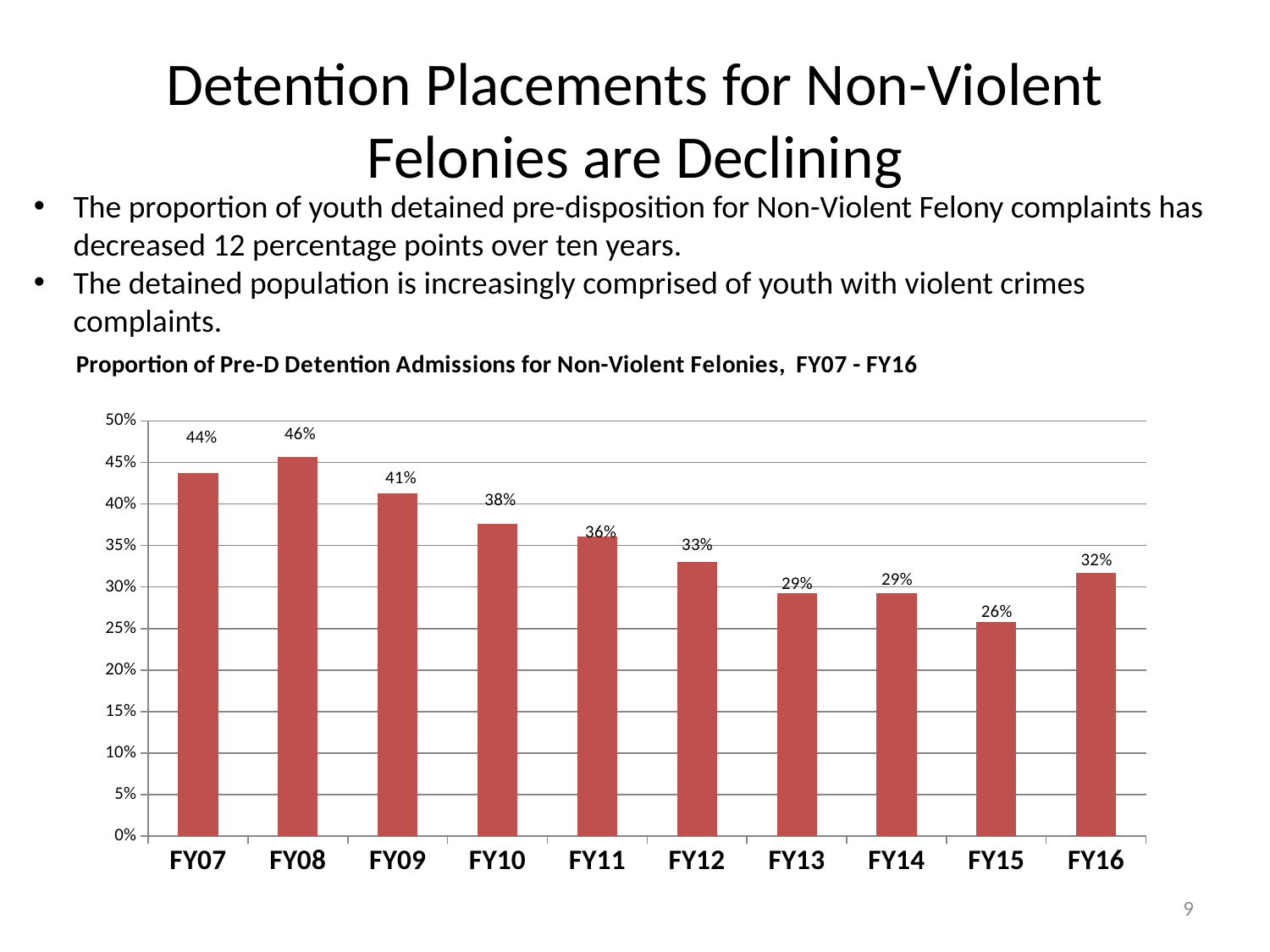

# Detention Placements for Non-Violent Felonies are Declining
The proportion of youth detained pre-disposition for Non-Violent Felony complaints has decreased 12 percentage points over ten years.
The detained population is increasingly comprised of youth with violent crimes complaints.

### Chart

| Category | Non-Violent Felony |
|---|---|
| FY16 | 0.3172093023255814 |
| FY15 | 0.2579218865143699 |
| FY14 | 0.2921068986948415 |
| FY13 | 0.2928810320114668 |
| FY12 | 0.3307155322862129 |
| FY11 | 0.3604806408544726 |
| FY10 | 0.37618879887284257 |
| FY09 | 0.4132708258204111 |
| FY08 | 0.4566173530587765 |
| FY07 | 0.43711967545638947 |
9